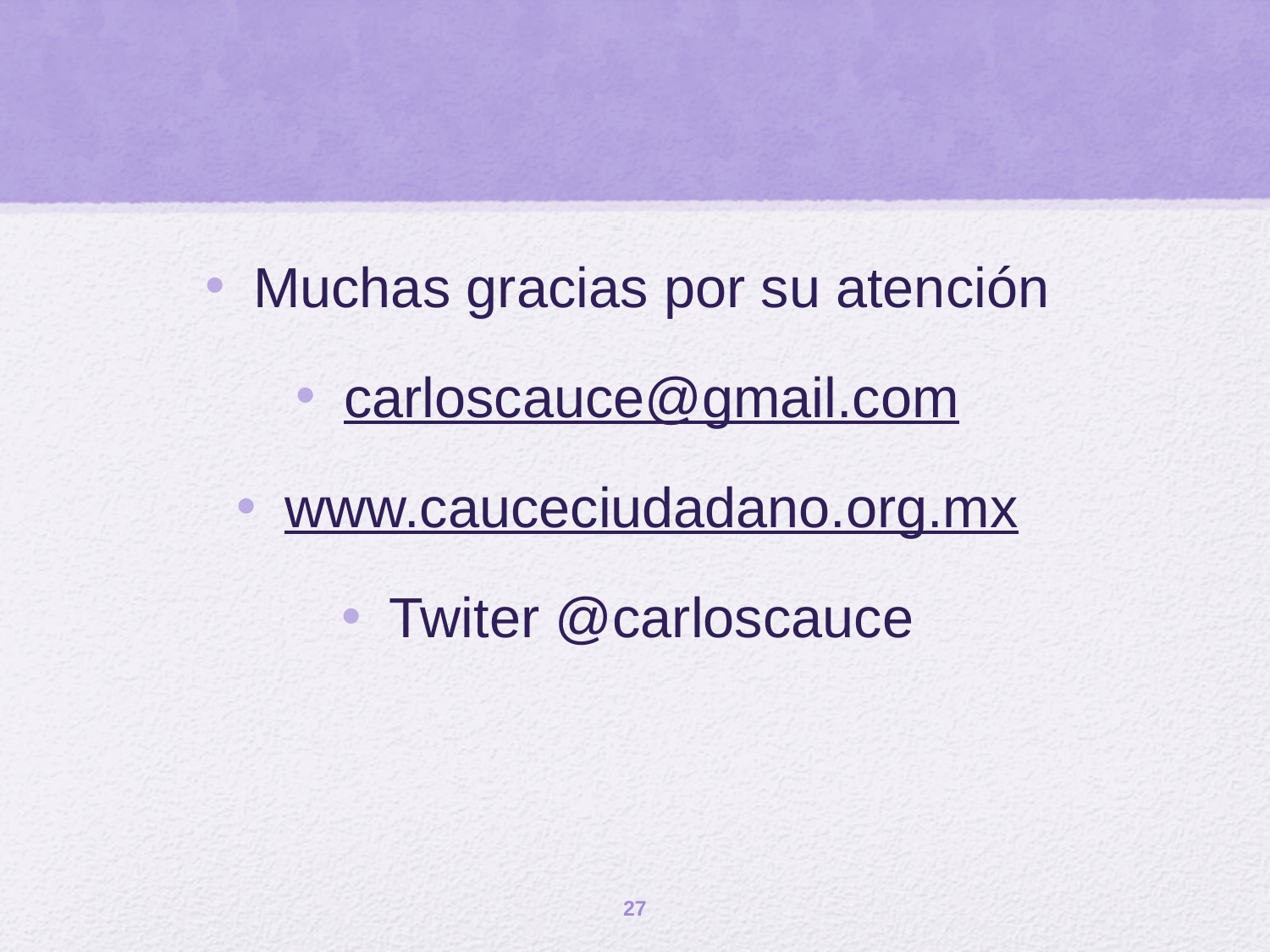

Muchas gracias por su atención
carloscauce@gmail.com
www.cauceciudadano.org.mx
Twiter @carloscauce
27